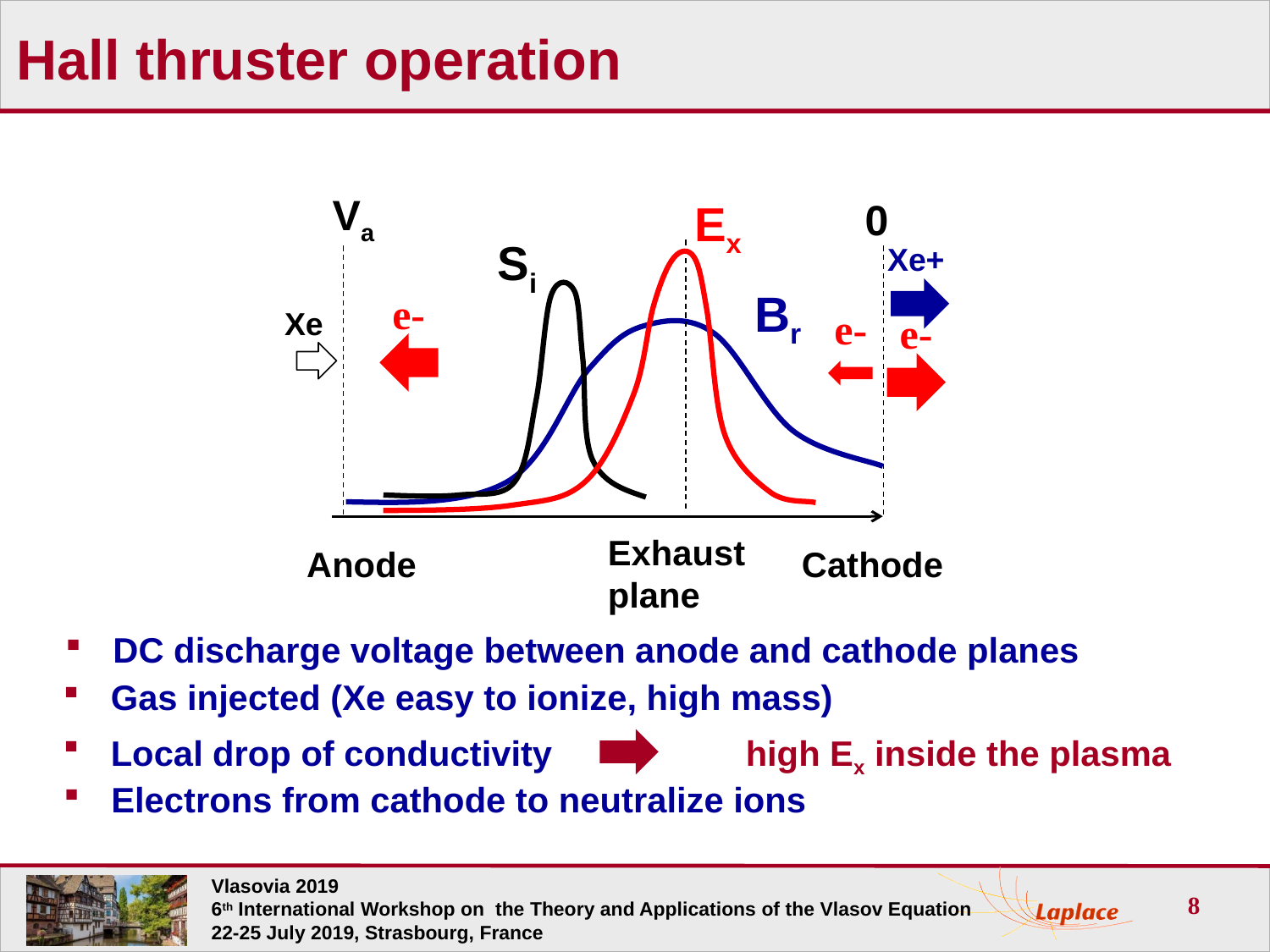

# Hall thruster operation

Va
0
DC discharge voltage between anode and cathode planes
Ex

e-

Local drop of conductivity	 	high Ex inside the plasma

Si

Xe+

e-

Br

Xe

Gas injected (Xe easy to ionize, high mass)
e-

Electrons from cathode to neutralize ions
Exhaust
plane
Anode
Cathode